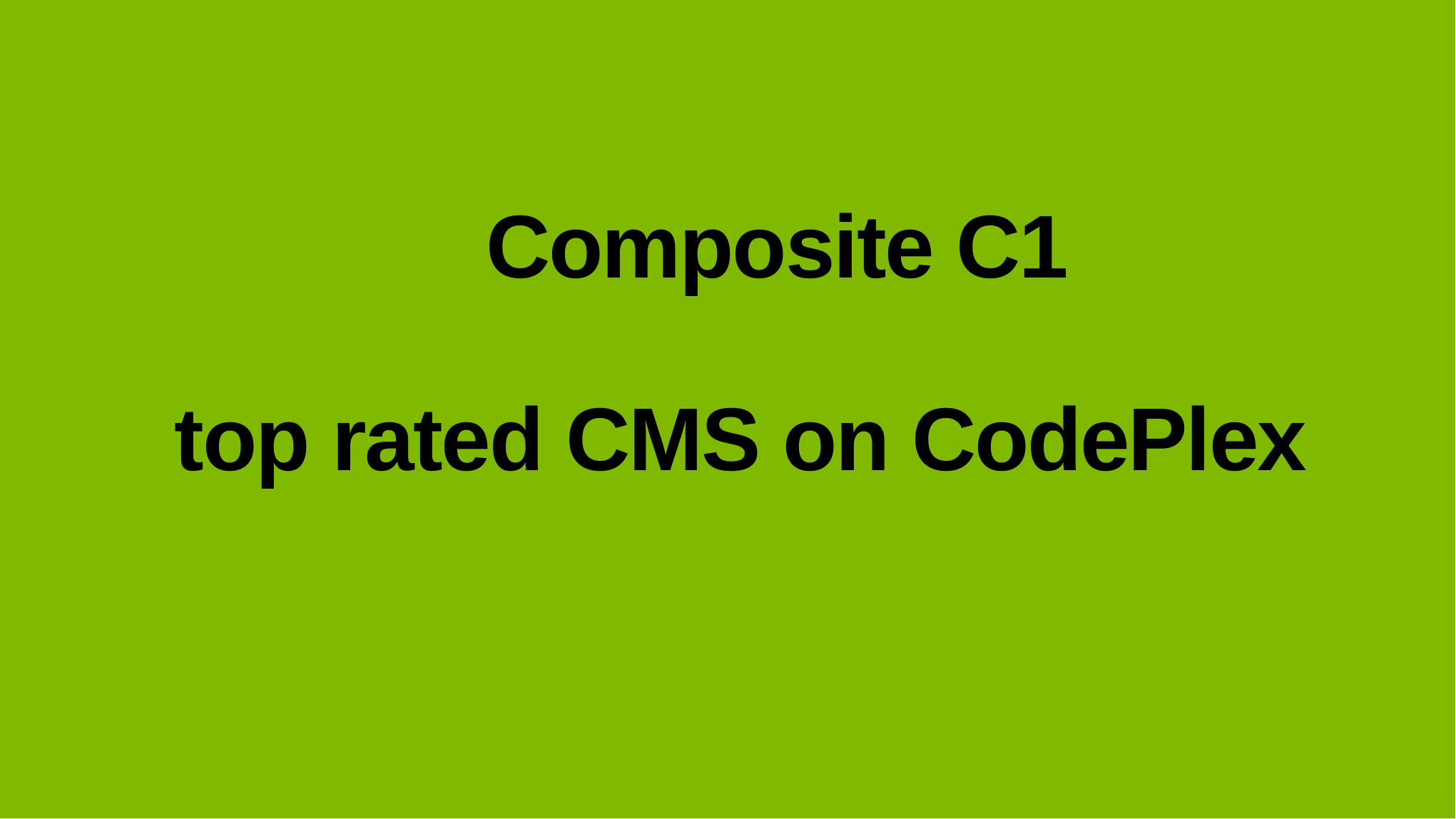

# What is Composite C1 top rated CMS on CodePlex